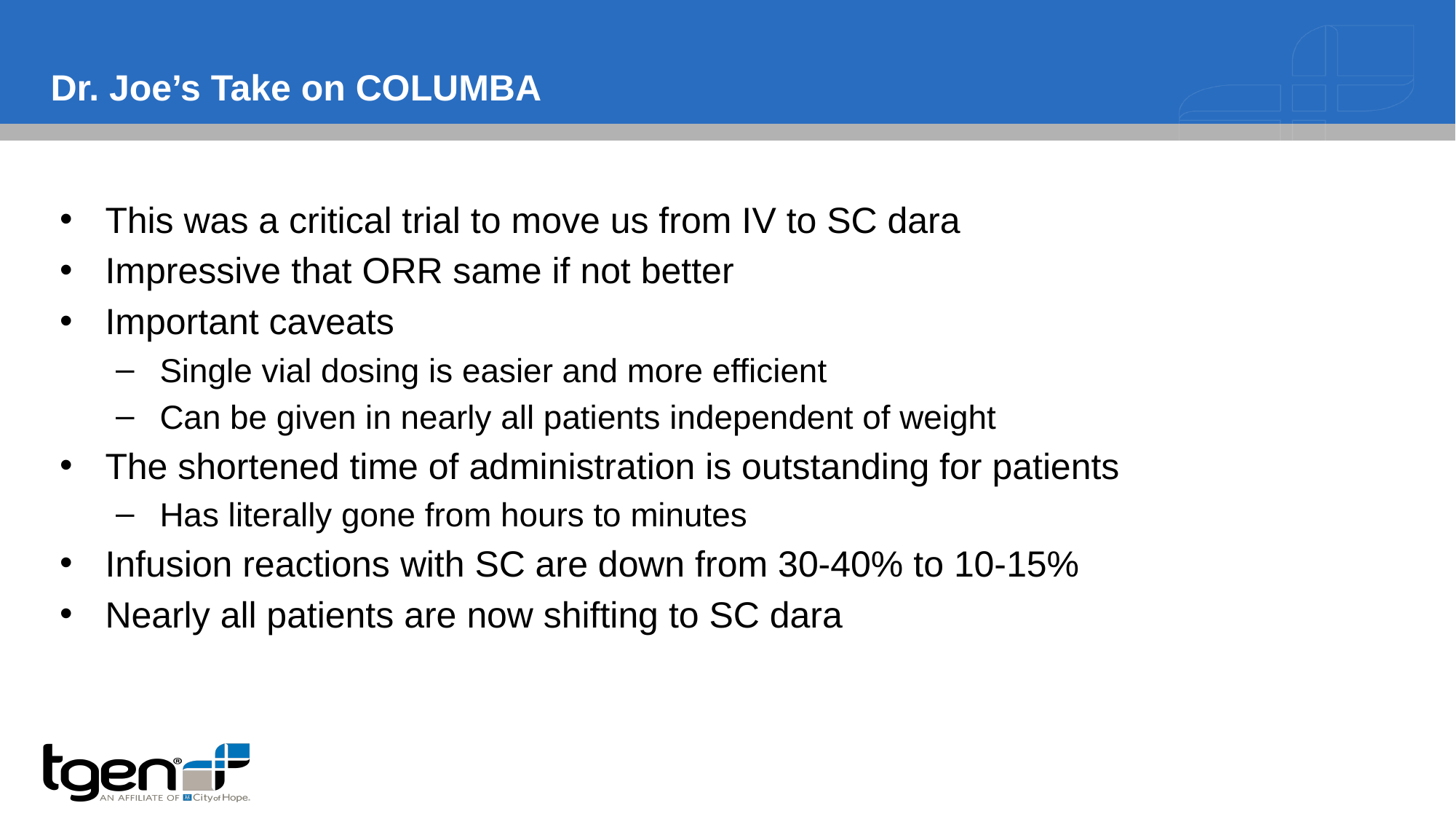

# Dr. Joe’s Take on COLUMBA
This was a critical trial to move us from IV to SC dara
Impressive that ORR same if not better
Important caveats
Single vial dosing is easier and more efficient
Can be given in nearly all patients independent of weight
The shortened time of administration is outstanding for patients
Has literally gone from hours to minutes
Infusion reactions with SC are down from 30-40% to 10-15%
Nearly all patients are now shifting to SC dara